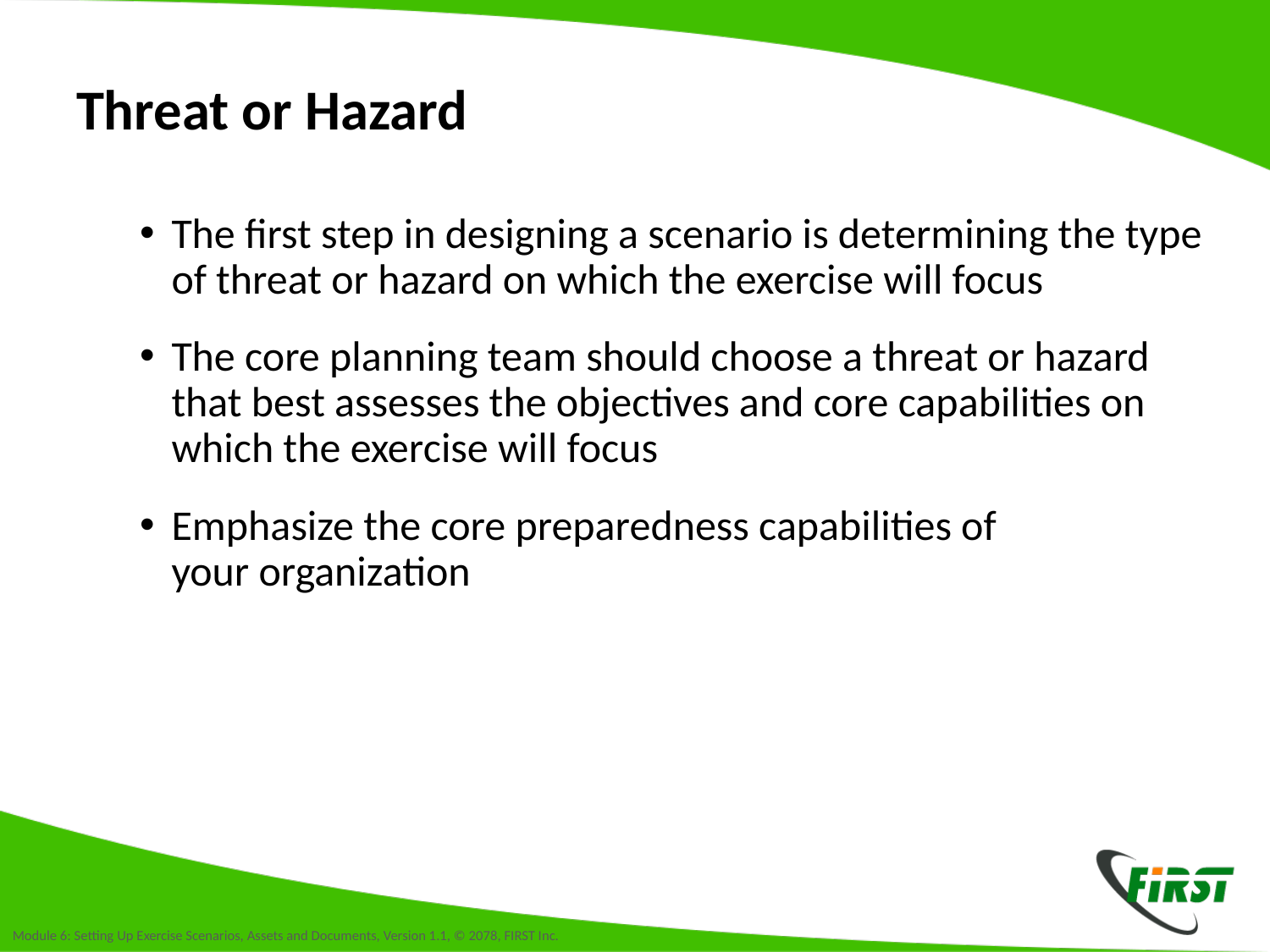

# Threat or Hazard
The first step in designing a scenario is determining the type of threat or hazard on which the exercise will focus
The core planning team should choose a threat or hazard that best assesses the objectives and core capabilities on which the exercise will focus
Emphasize the core preparedness capabilities of
your organization